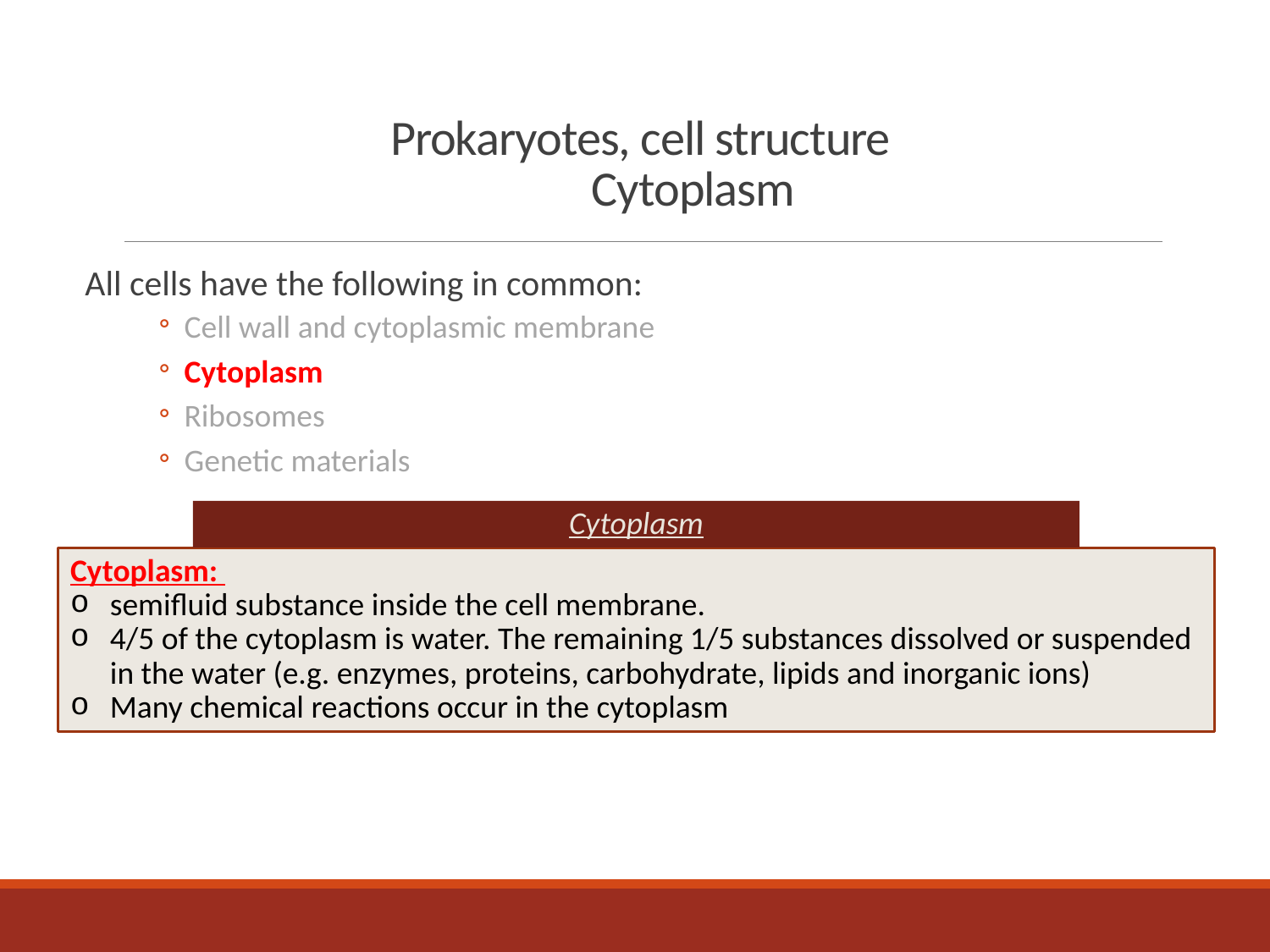

# Prokaryotes, cell structure Cytoplasm
All cells have the following in common:
Cell wall and cytoplasmic membrane
Cytoplasm
Ribosomes
Genetic materials
Cytoplasm
Cytoplasm:
semifluid substance inside the cell membrane.
4/5 of the cytoplasm is water. The remaining 1/5 substances dissolved or suspended in the water (e.g. enzymes, proteins, carbohydrate, lipids and inorganic ions)
Many chemical reactions occur in the cytoplasm